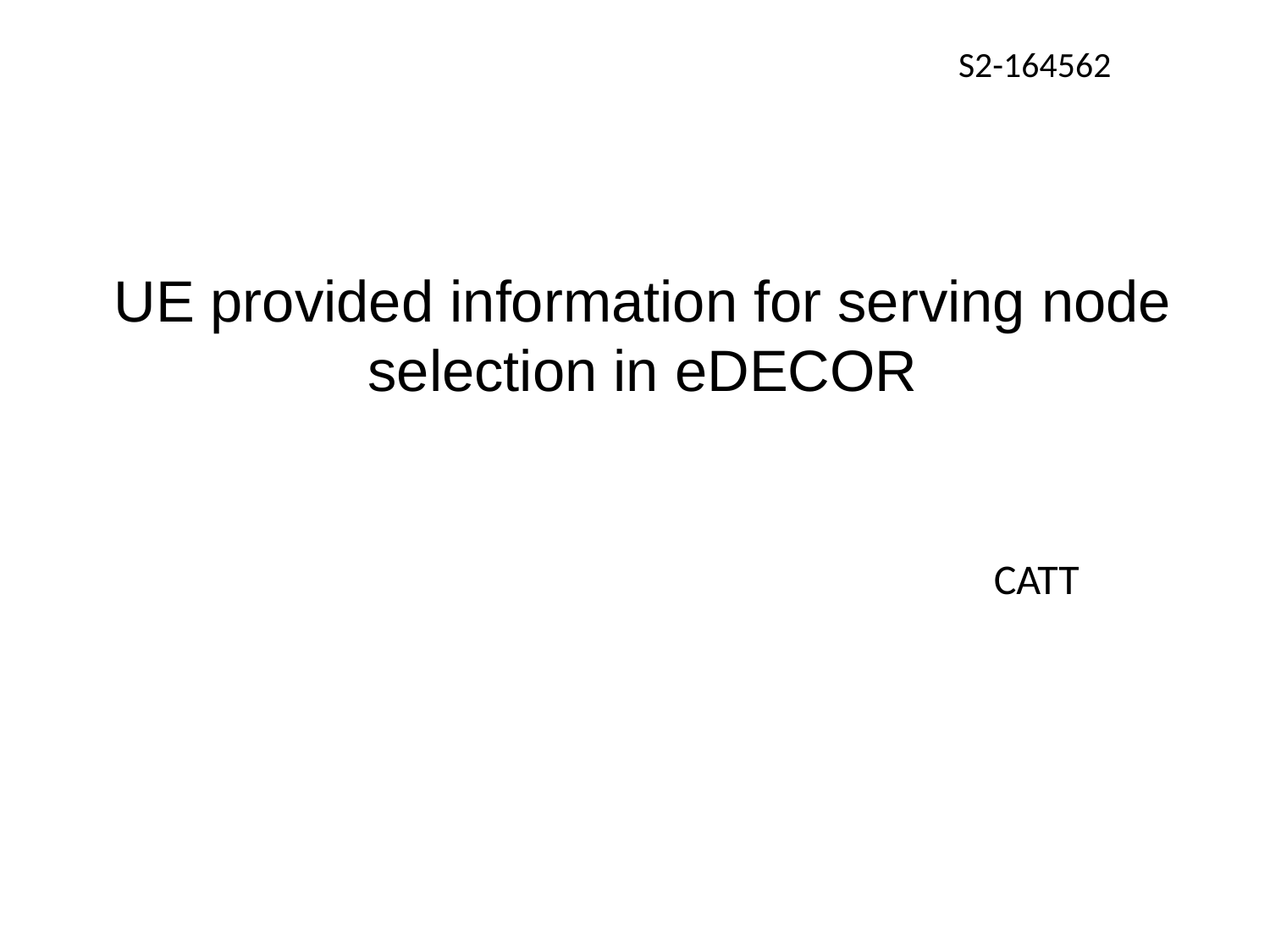

S2-164562
# UE provided information for serving node selection in eDECOR
CATT